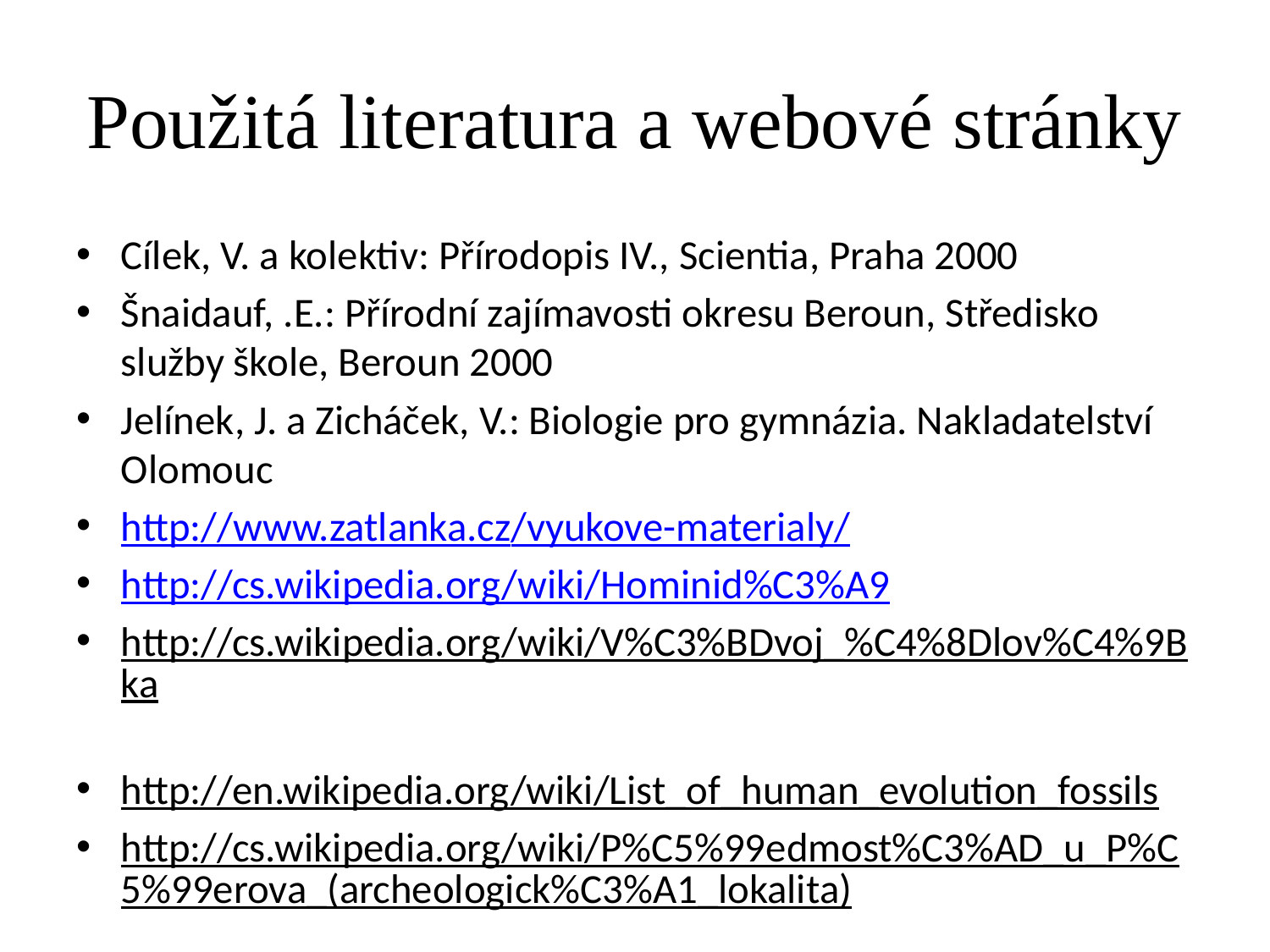

# Použitá literatura a webové stránky
Cílek, V. a kolektiv: Přírodopis IV., Scientia, Praha 2000
Šnaidauf, .E.: Přírodní zajímavosti okresu Beroun, Středisko služby škole, Beroun 2000
Jelínek, J. a Zicháček, V.: Biologie pro gymnázia. Nakladatelství Olomouc
http://www.zatlanka.cz/vyukove-materialy/
http://cs.wikipedia.org/wiki/Hominid%C3%A9
http://cs.wikipedia.org/wiki/V%C3%BDvoj_%C4%8Dlov%C4%9Bka
http://en.wikipedia.org/wiki/List_of_human_evolution_fossils
http://cs.wikipedia.org/wiki/P%C5%99edmost%C3%AD_u_P%C5%99erova_(archeologick%C3%A1_lokalita)